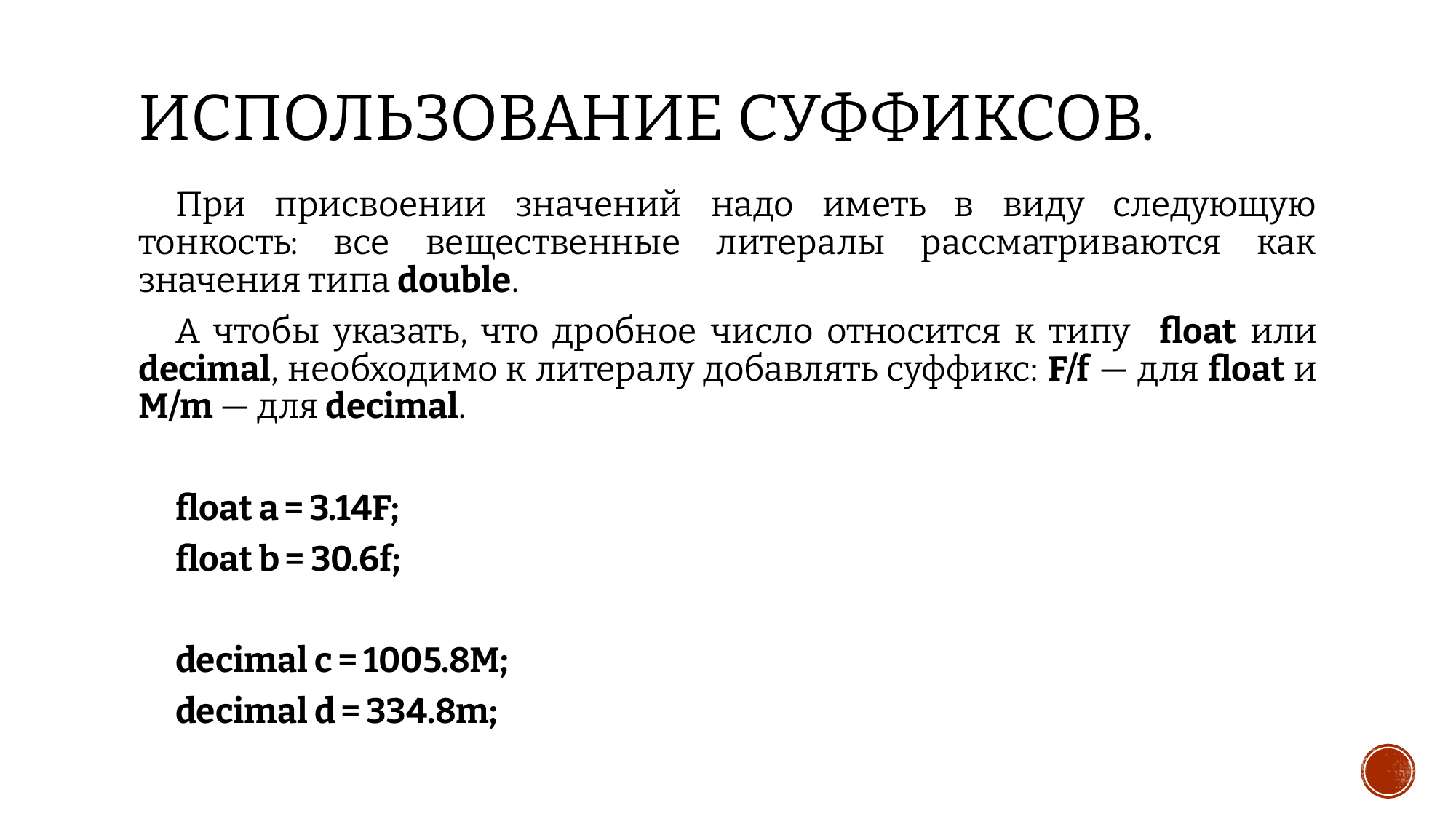

# Использование суффиксов.
При присвоении значений надо иметь в виду следующую тонкость: все вещественные литералы рассматриваются как значения типа double.
А чтобы указать, что дробное число относится к типу  float или decimal, необходимо к литералу добавлять суффикс: F/f — для float и M/m — для decimal.

float a = 3.14F;
float b = 30.6f;

decimal c = 1005.8M;
decimal d = 334.8m;